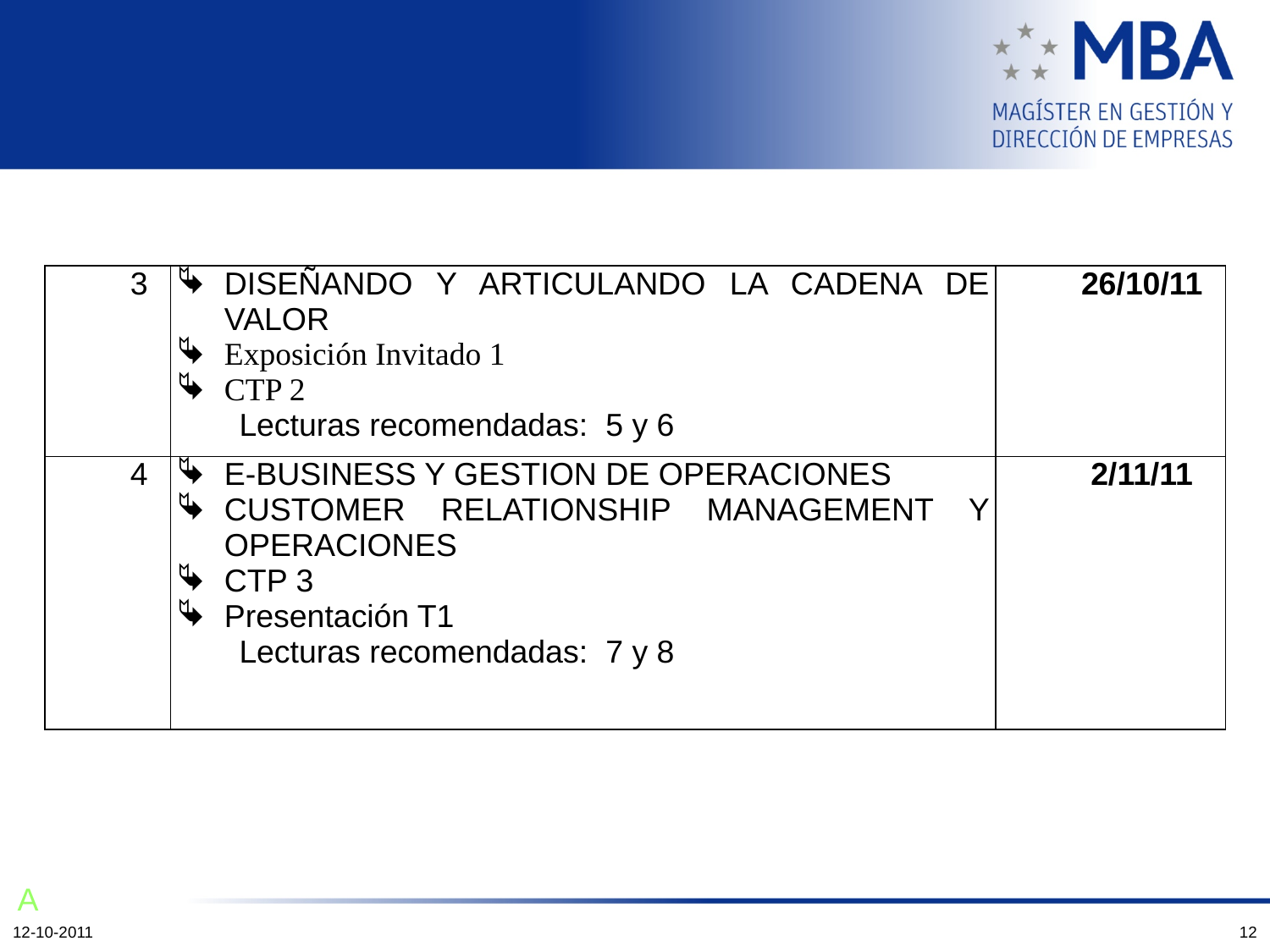

| 3 | Diseñando y articulando la CADENA DE VALOR Exposición Invitado 1 CTP 2 Lecturas recomendadas: 5 y 6 | 26/10/11 |
| --- | --- | --- |
| 4 | E-BUSINESS Y GESTION DE OPERACIONES CUSTOMER RELATIONSHIP MANAGEMENT Y OPERACIONES CTP 3 Presentación T1 Lecturas recomendadas: 7 y 8 | 2/11/11 |
A

12-10-2011
12